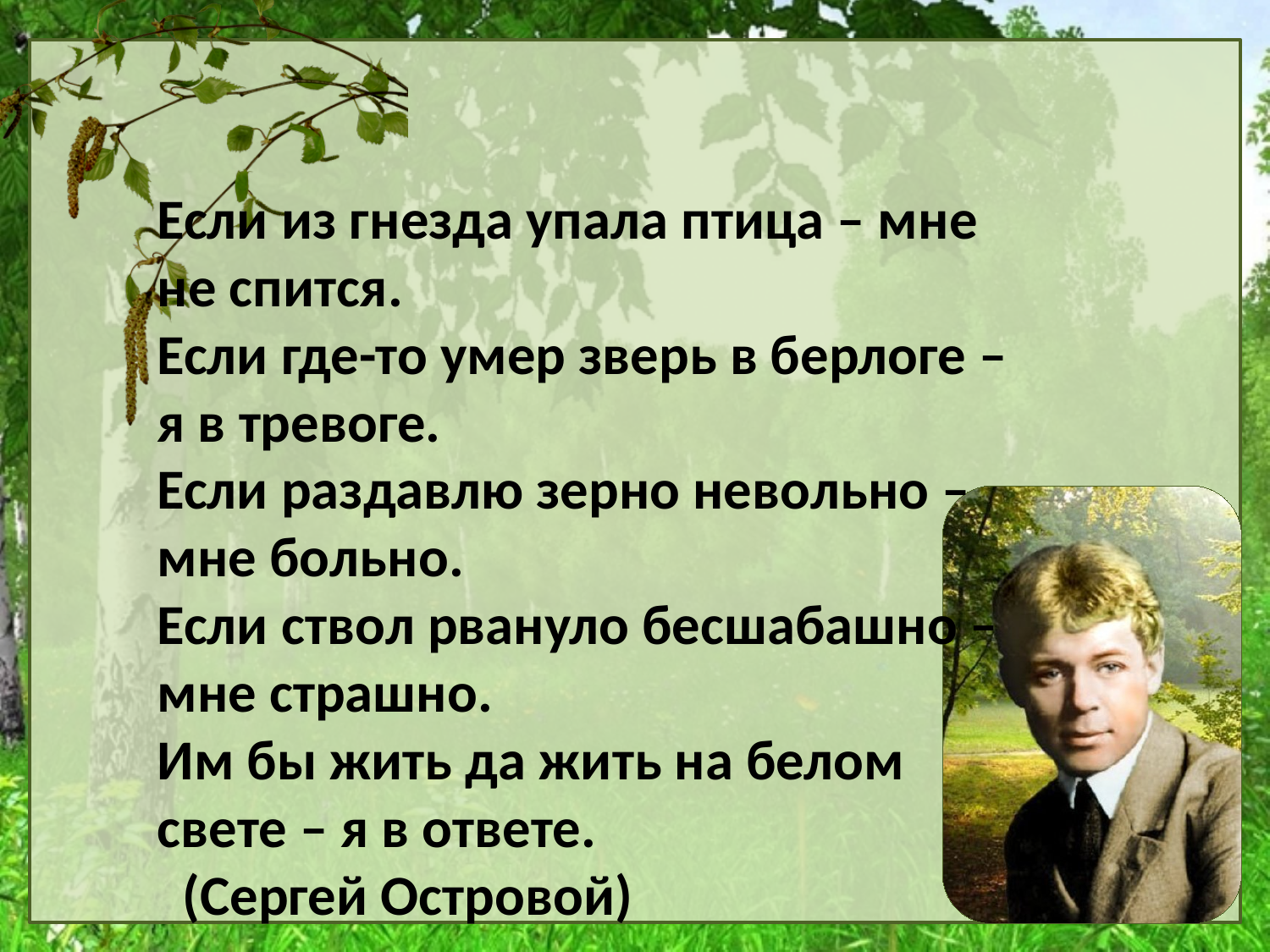

Если из гнезда упала птица – мне не спится.
Если где-то умер зверь в берлоге – я в тревоге.
Если раздавлю зерно невольно – мне больно.
Если ствол рвануло бесшабашно – мне страшно.
Им бы жить да жить на белом свете – я в ответе.
  (Сергей Островой)